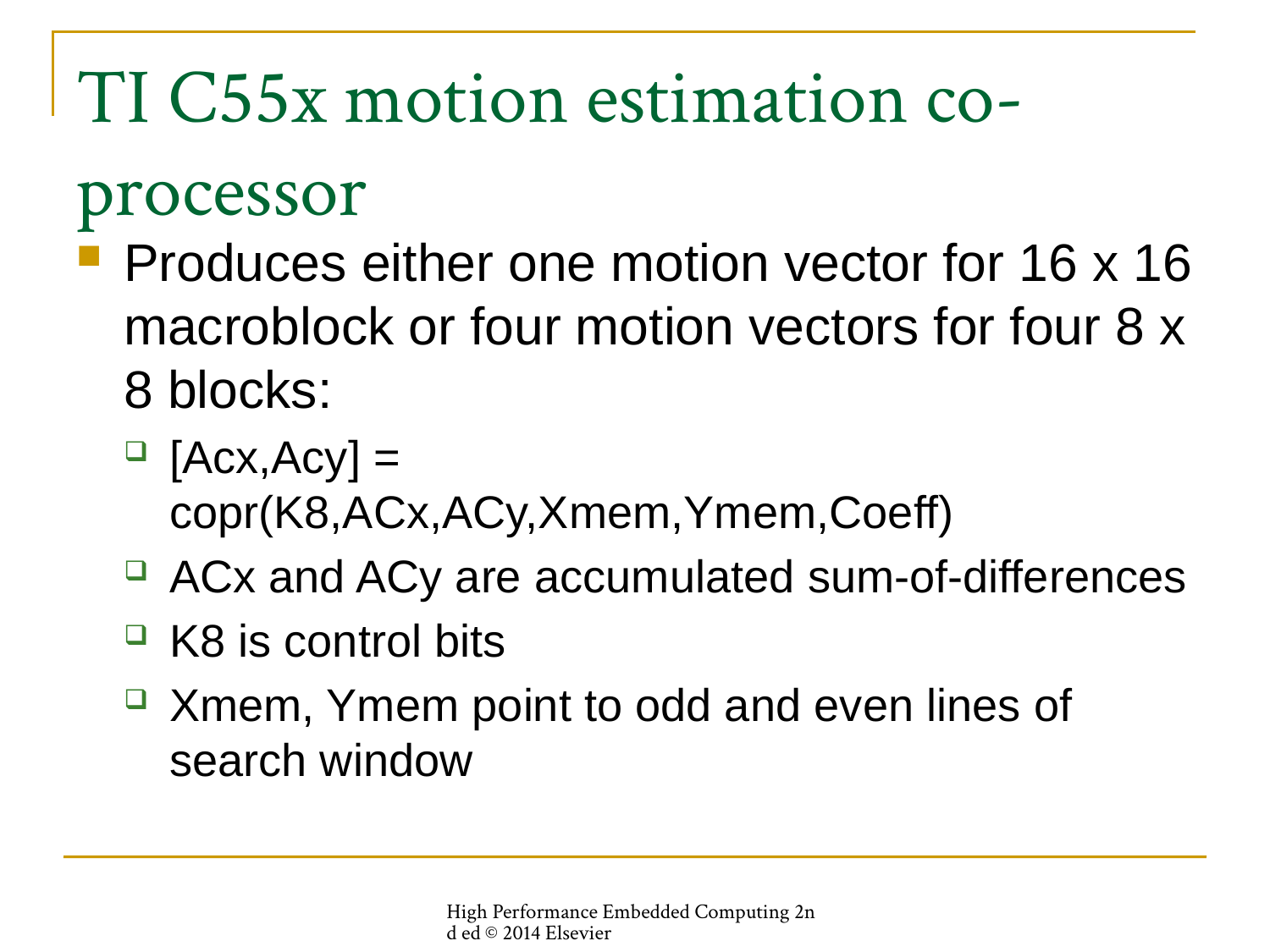

# TI C55x motion estimation co-processor
Produces either one motion vector for 16 x 16 macroblock or four motion vectors for four 8 x 8 blocks:
[Acx,Acy] = copr(K8,ACx,ACy,Xmem,Ymem,Coeff)
ACx and ACy are accumulated sum-of-differences
K8 is control bits
Xmem, Ymem point to odd and even lines of search window
High Performance Embedded Computing 2nd ed © 2014 Elsevier